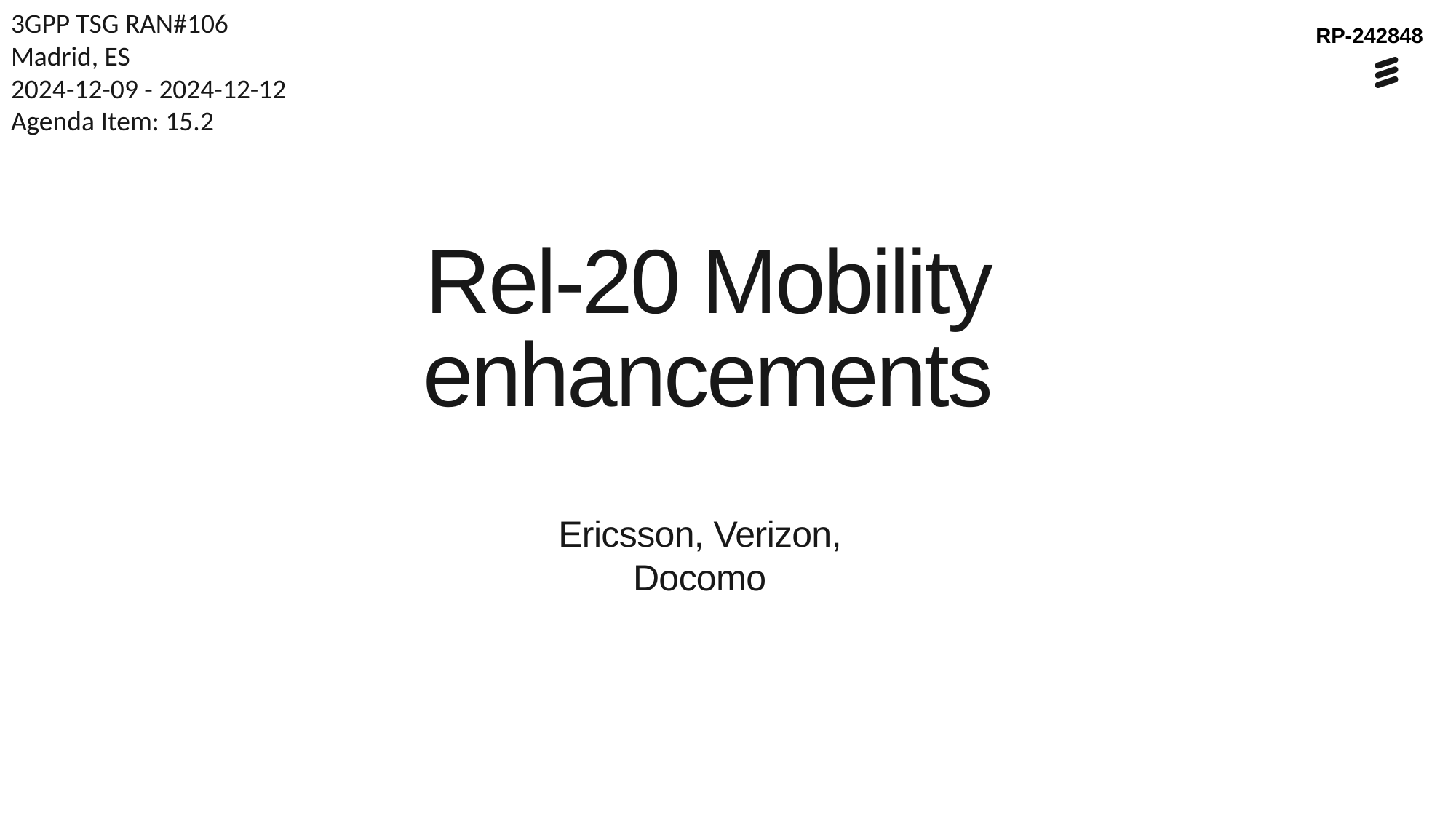

3GPP TSG RAN#106
Madrid, ES
2024-12-09 - 2024-12-12
Agenda Item: 15.2
RP-242848
# Rel-20 Mobility enhancements
Ericsson, Verizon, Docomo